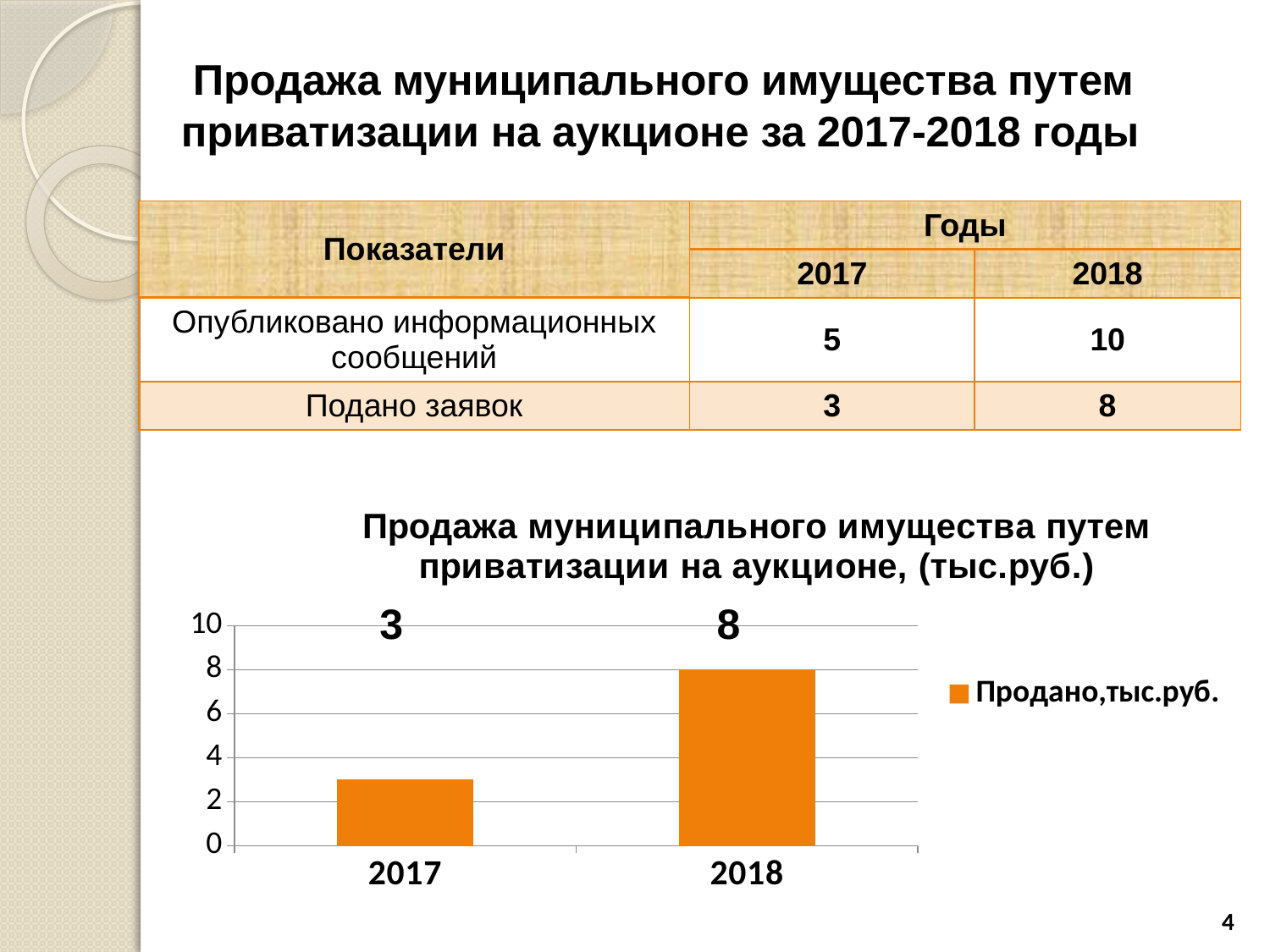

# Продажа муниципального имущества путем   приватизации на аукционе за 2017-2018 годы
| Показатели | Годы |  |
| --- | --- | --- |
|  | 2017 | 2018 |
| Опубликовано информационных сообщений | 5 | 10 |
| Подано заявок | 3 | 8 |

### Chart: Продажа муниципального имущества путем приватизации на аукционе, (тыс.руб.)

| Category | Продано,тыс.руб. |
|---|---|
| 2017 | 3.0 |
| 2018 | 8.0 |
4